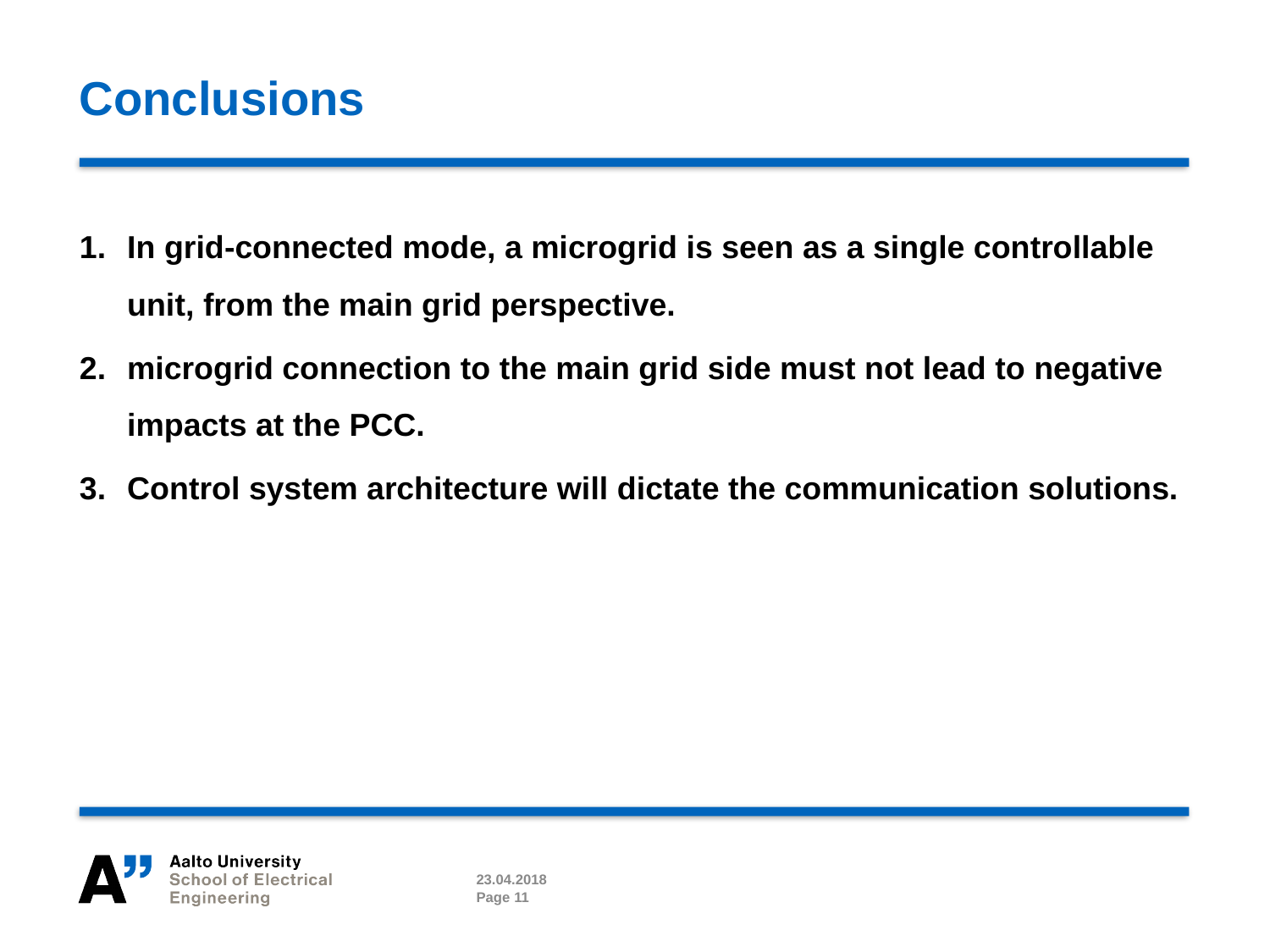

# Conclusions
In grid-connected mode, a microgrid is seen as a single controllable unit, from the main grid perspective.
microgrid connection to the main grid side must not lead to negative impacts at the PCC.
Control system architecture will dictate the communication solutions.

23.04.2018
Page 11